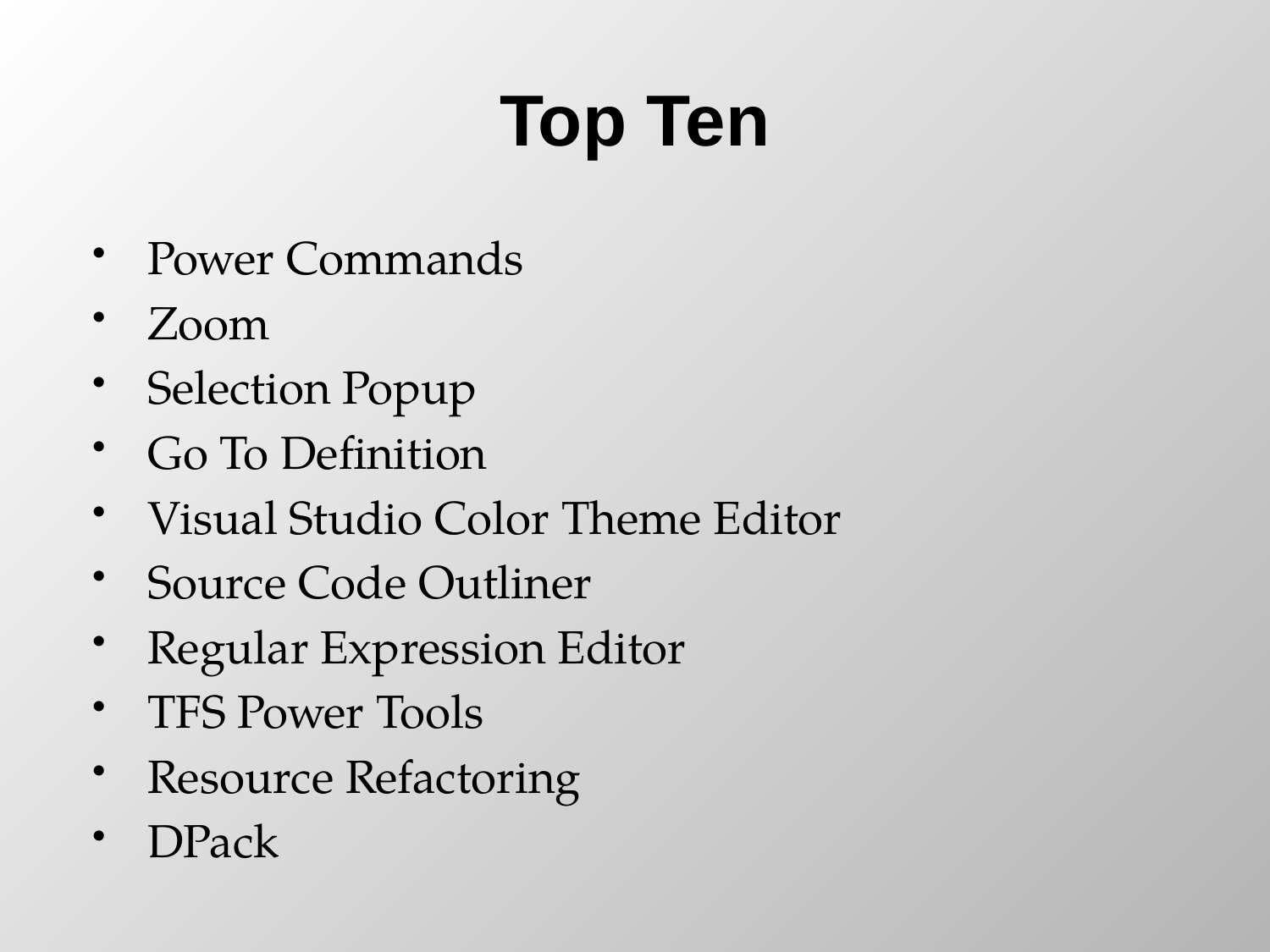

# Top Ten
Power Commands
Zoom
Selection Popup
Go To Definition
Visual Studio Color Theme Editor
Source Code Outliner
Regular Expression Editor
TFS Power Tools
Resource Refactoring
DPack